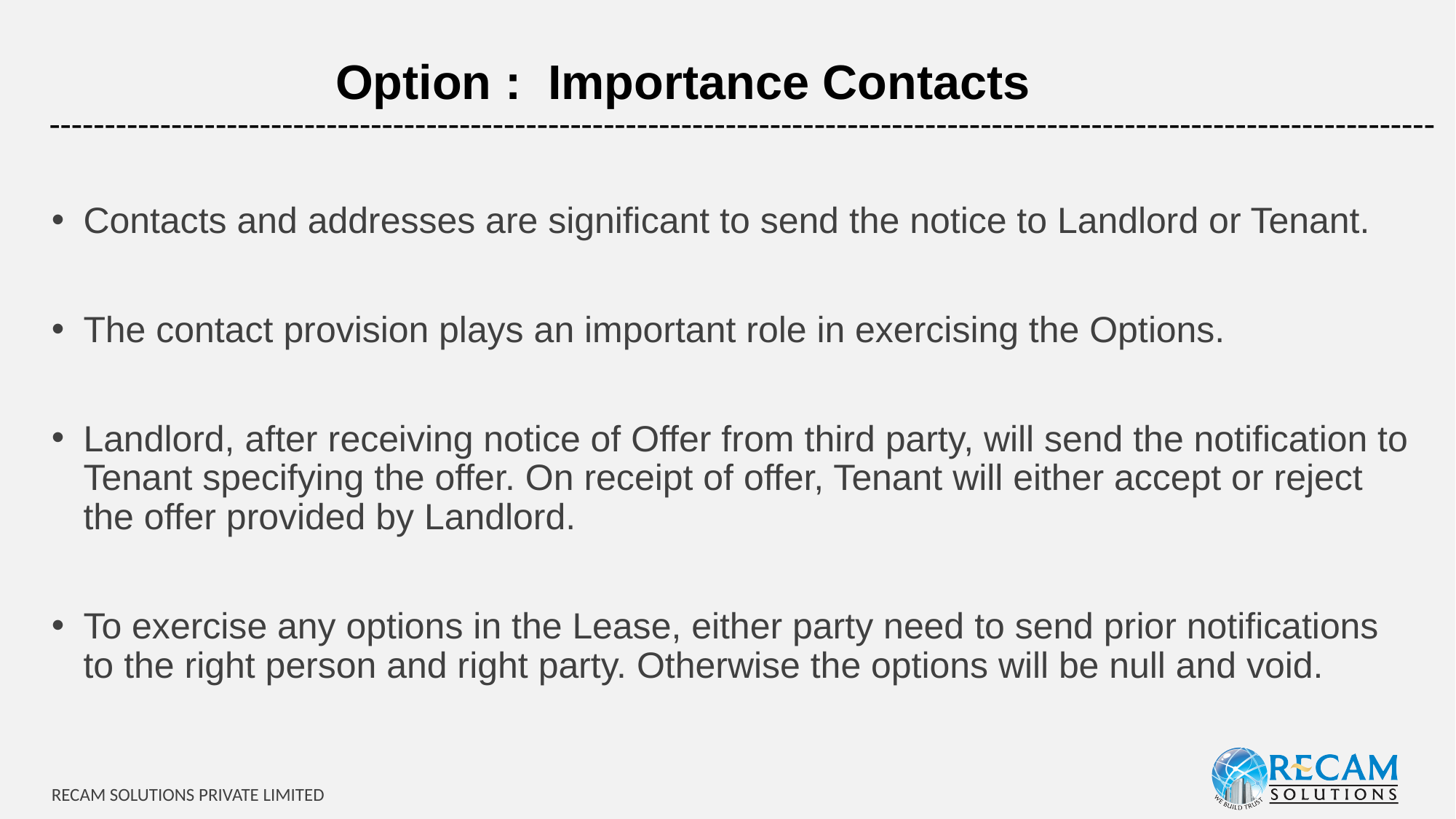

Option :  Importance Contacts
-----------------------------------------------------------------------------------------------------------------------------

Contacts and addresses are significant to send the notice to Landlord or Tenant.

The contact provision plays an important role in exercising the Options.

Landlord, after receiving notice of Offer from third party, will send the notification to Tenant specifying the offer. On receipt of offer, Tenant will either accept or reject the offer provided by Landlord.

To exercise any options in the Lease, either party need to send prior notifications to the right person and right party. Otherwise the options will be null and void.

RECAM SOLUTIONS PRIVATE LIMITED